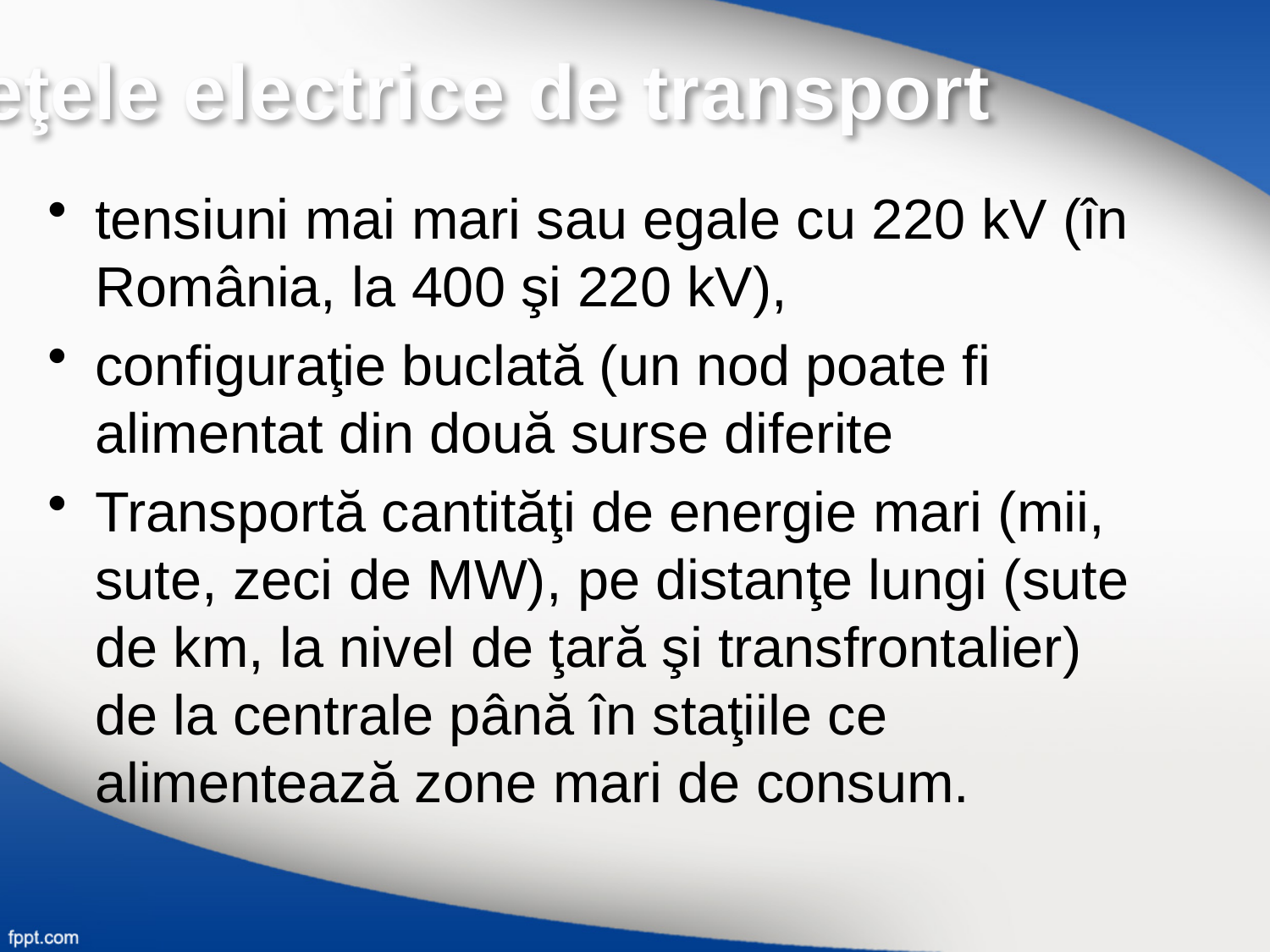

Reţele electrice de transport
tensiuni mai mari sau egale cu 220 kV (în România, la 400 şi 220 kV),
configuraţie buclată (un nod poate fi alimentat din două surse diferite
Transportă cantităţi de energie mari (mii, sute, zeci de MW), pe distanţe lungi (sute de km, la nivel de ţară şi transfrontalier) de la centrale până în staţiile ce alimentează zone mari de consum.